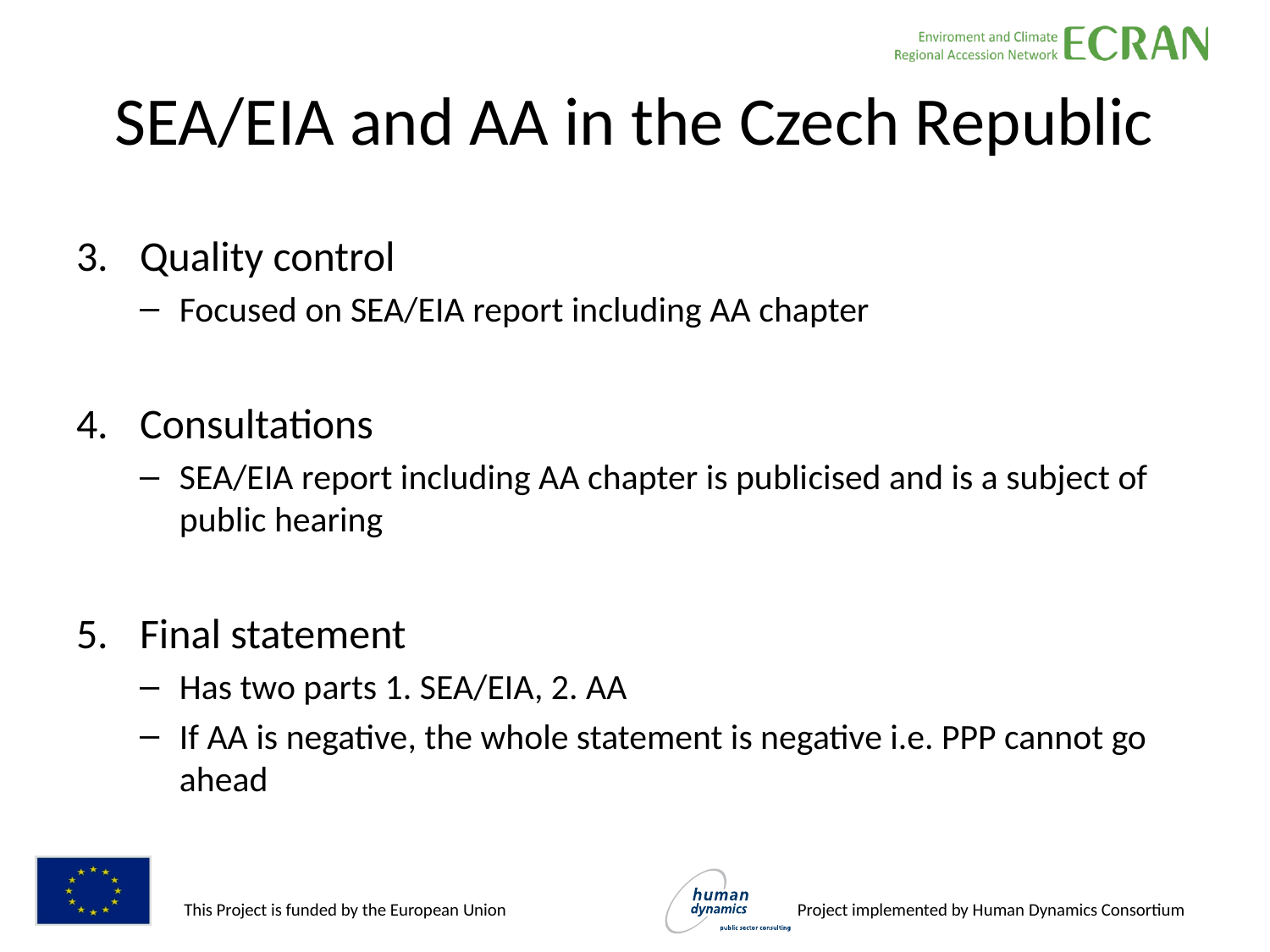

# SEA/EIA and AA in the Czech Republic
Quality control
Focused on SEA/EIA report including AA chapter

Consultations
SEA/EIA report including AA chapter is publicised and is a subject of public hearing

Final statement
Has two parts 1. SEA/EIA, 2. AA
If AA is negative, the whole statement is negative i.e. PPP cannot go ahead